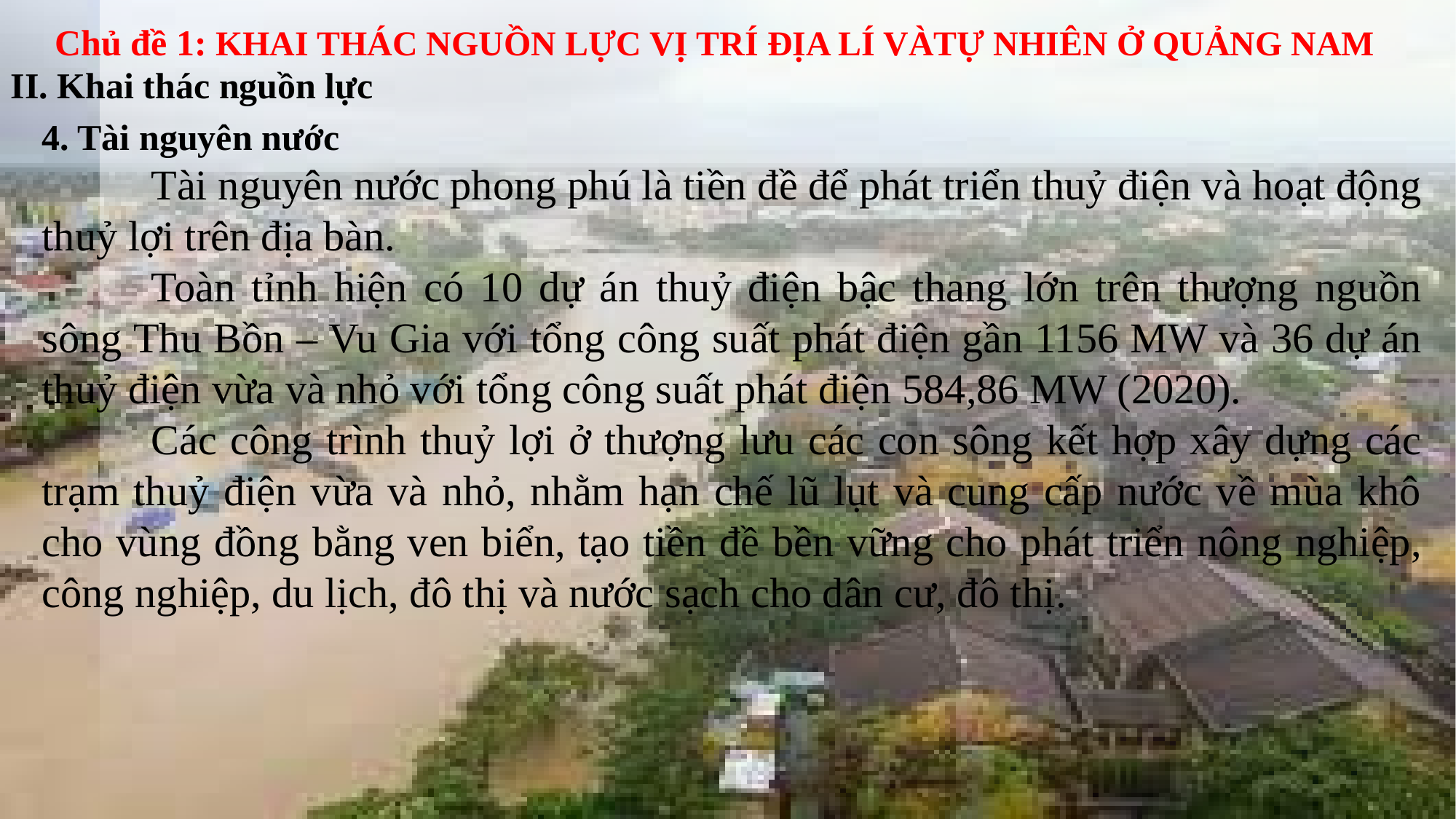

Chủ đề 1: KHAI THÁC NGUỒN LỰC VỊ TRÍ ĐỊA LÍ VÀTỰ NHIÊN Ở QUẢNG NAM
II. Khai thác nguồn lực
4. Tài nguyên nước
	Tài nguyên nước phong phú là tiền đề để phát triển thuỷ điện và hoạt động thuỷ lợi trên địa bàn.
	Toàn tỉnh hiện có 10 dự án thuỷ điện bậc thang lớn trên thượng nguồn sông Thu Bồn – Vu Gia với tổng công suất phát điện gần 1156 MW và 36 dự án thuỷ điện vừa và nhỏ với tổng công suất phát điện 584,86 MW (2020).
	Các công trình thuỷ lợi ở thượng lưu các con sông kết hợp xây dựng các trạm thuỷ điện vừa và nhỏ, nhằm hạn chế lũ lụt và cung cấp nước về mùa khô cho vùng đồng bằng ven biển, tạo tiền đề bền vững cho phát triển nông nghiệp, công nghiệp, du lịch, đô thị và nước sạch cho dân cư, đô thị.